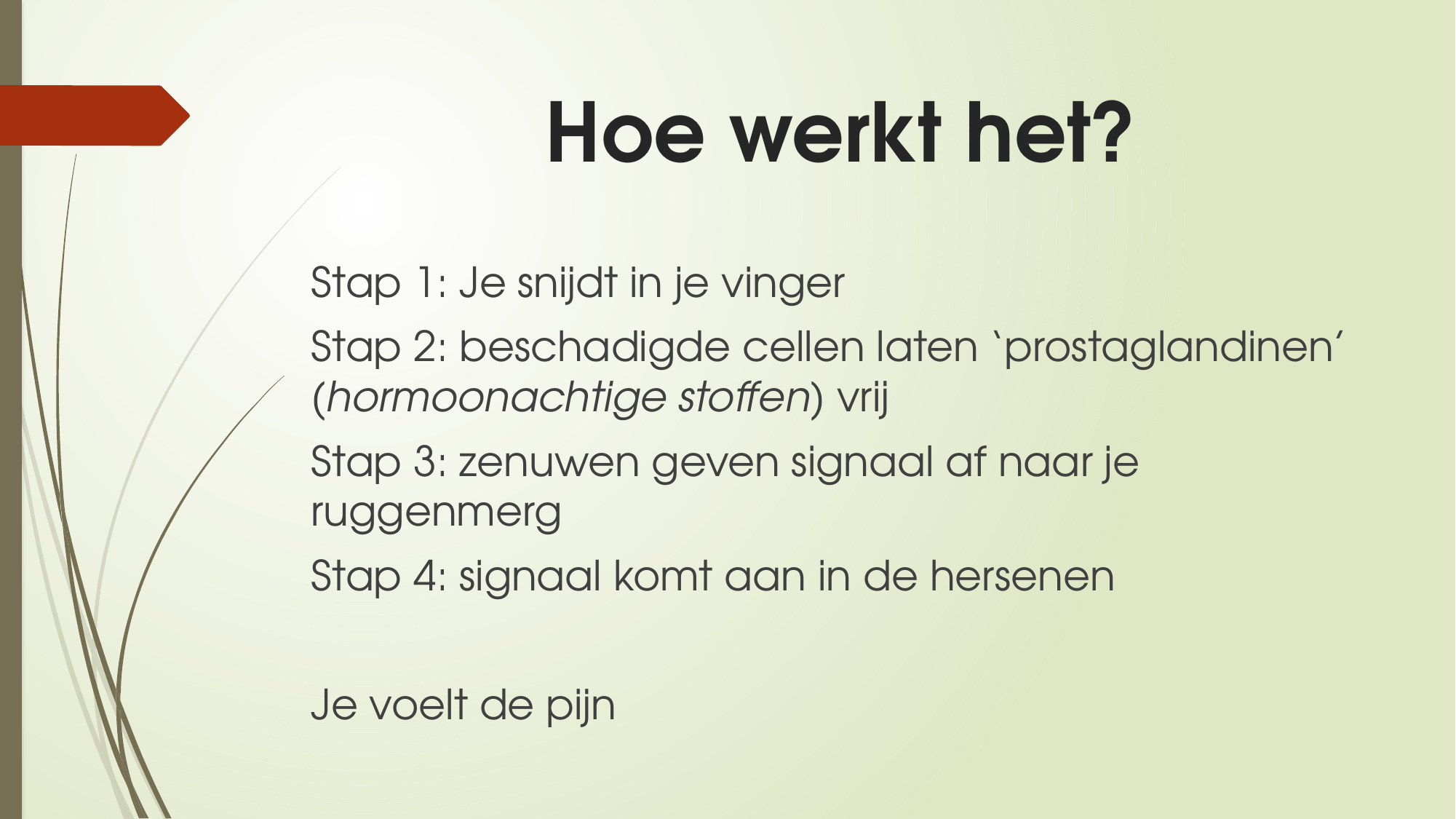

# Hoe werkt het?
Stap 1: Je snijdt in je vinger
Stap 2: beschadigde cellen laten ‘prostaglandinen’ (hormoonachtige stoffen) vrij
Stap 3: zenuwen geven signaal af naar je ruggenmerg
Stap 4: signaal komt aan in de hersenen

Je voelt de pijn